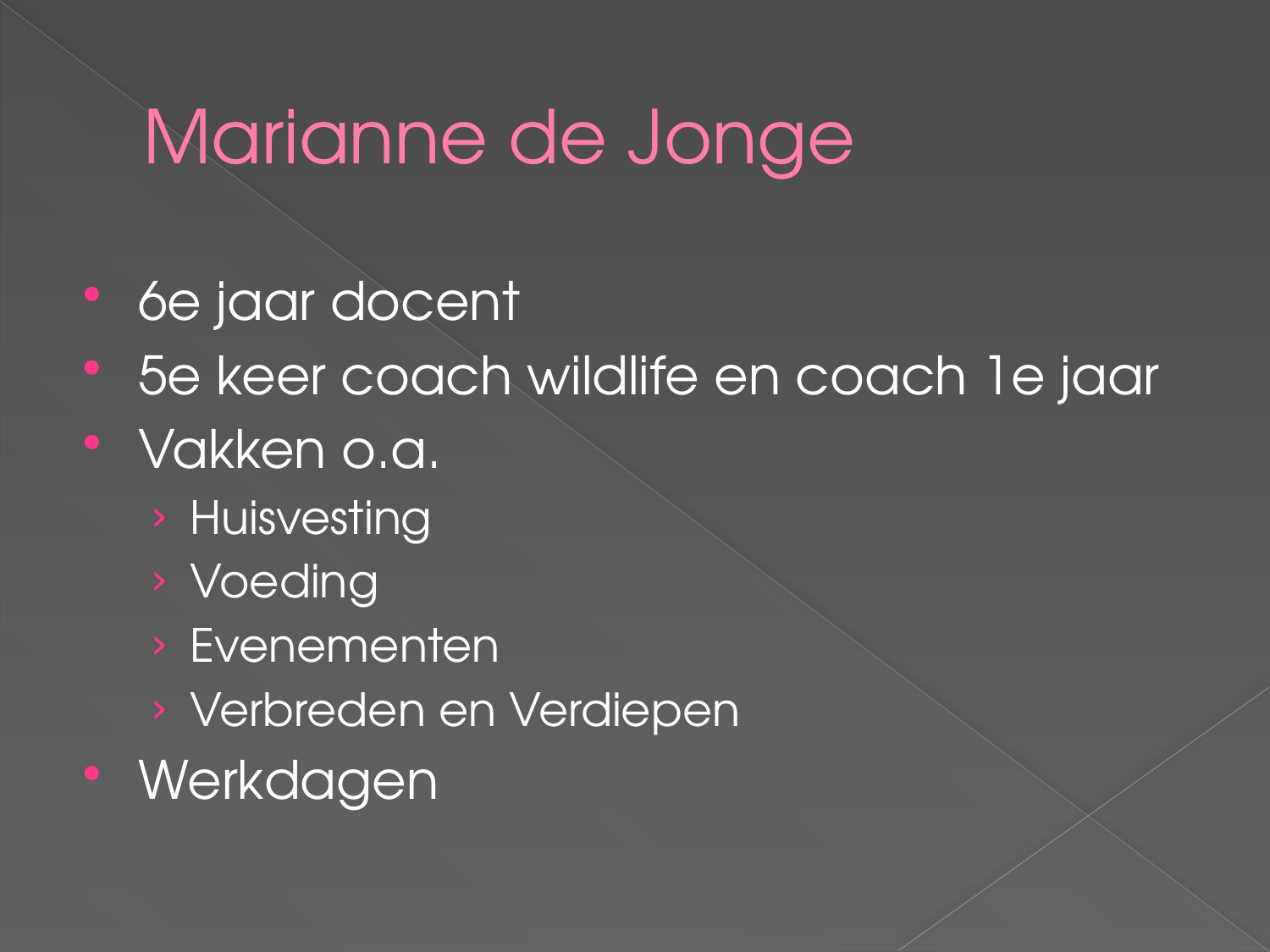

# Marianne de Jonge
6e jaar docent
5e keer coach wildlife en coach 1e jaar
Vakken o.a.
Huisvesting
Voeding
Evenementen
Verbreden en Verdiepen
Werkdagen